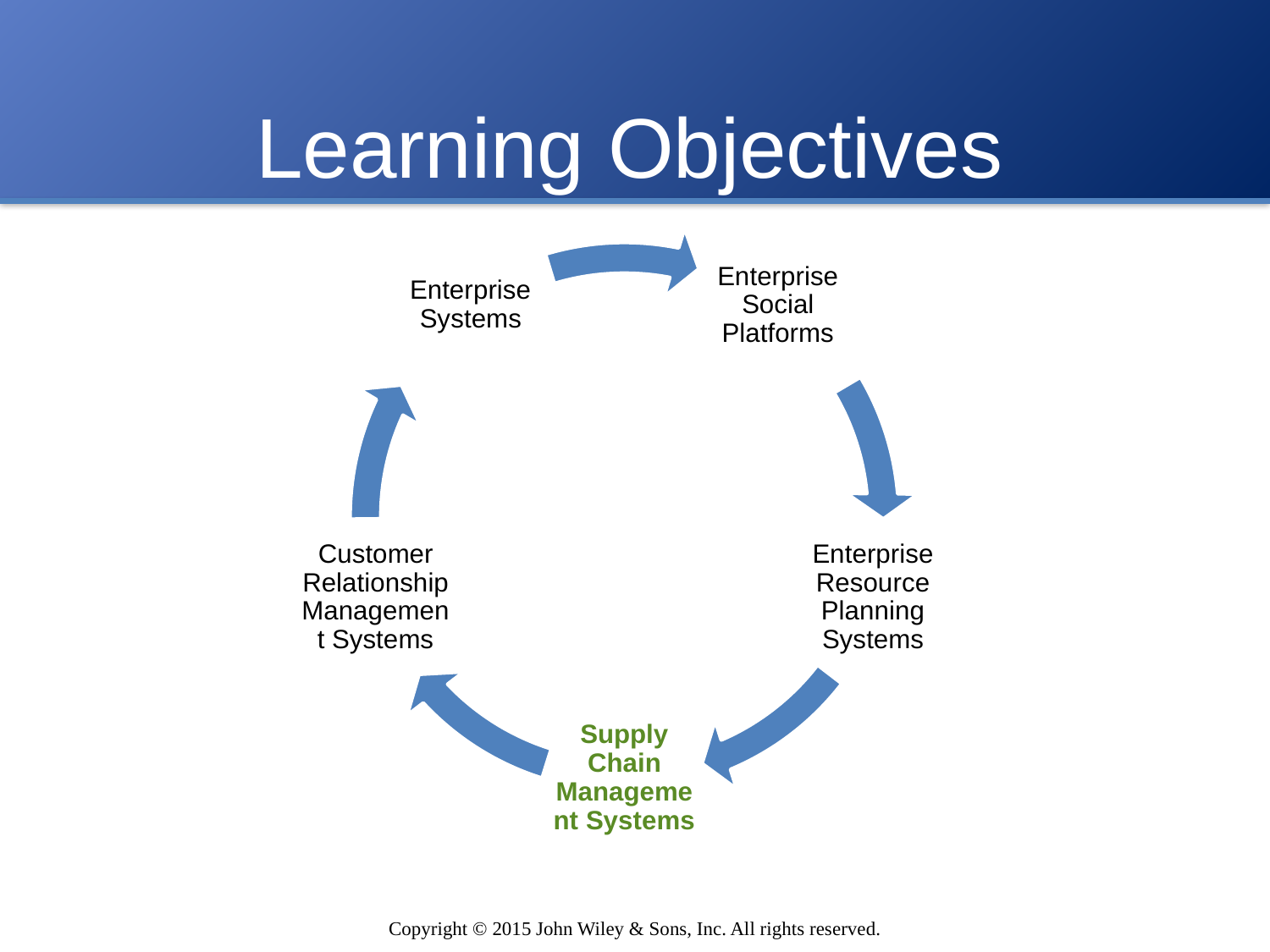

Enterprise Social Platforms
Enterprise Resource Planning Systems
Supply Chain Management Systems
Customer Relationship Management Systems
Enterprise Systems